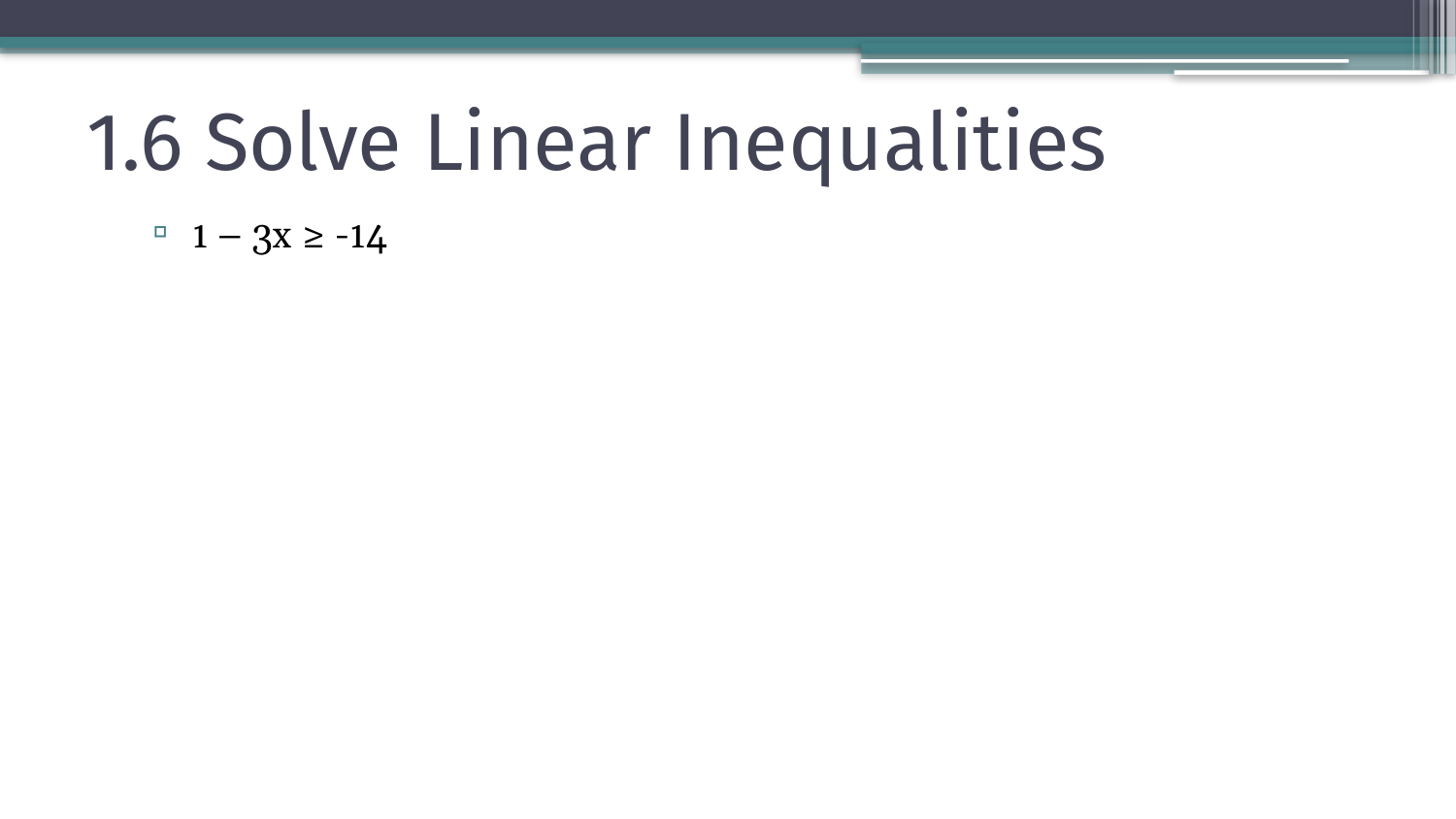

# 1.6 Solve Linear Inequalities
1 – 3x ≥ -14